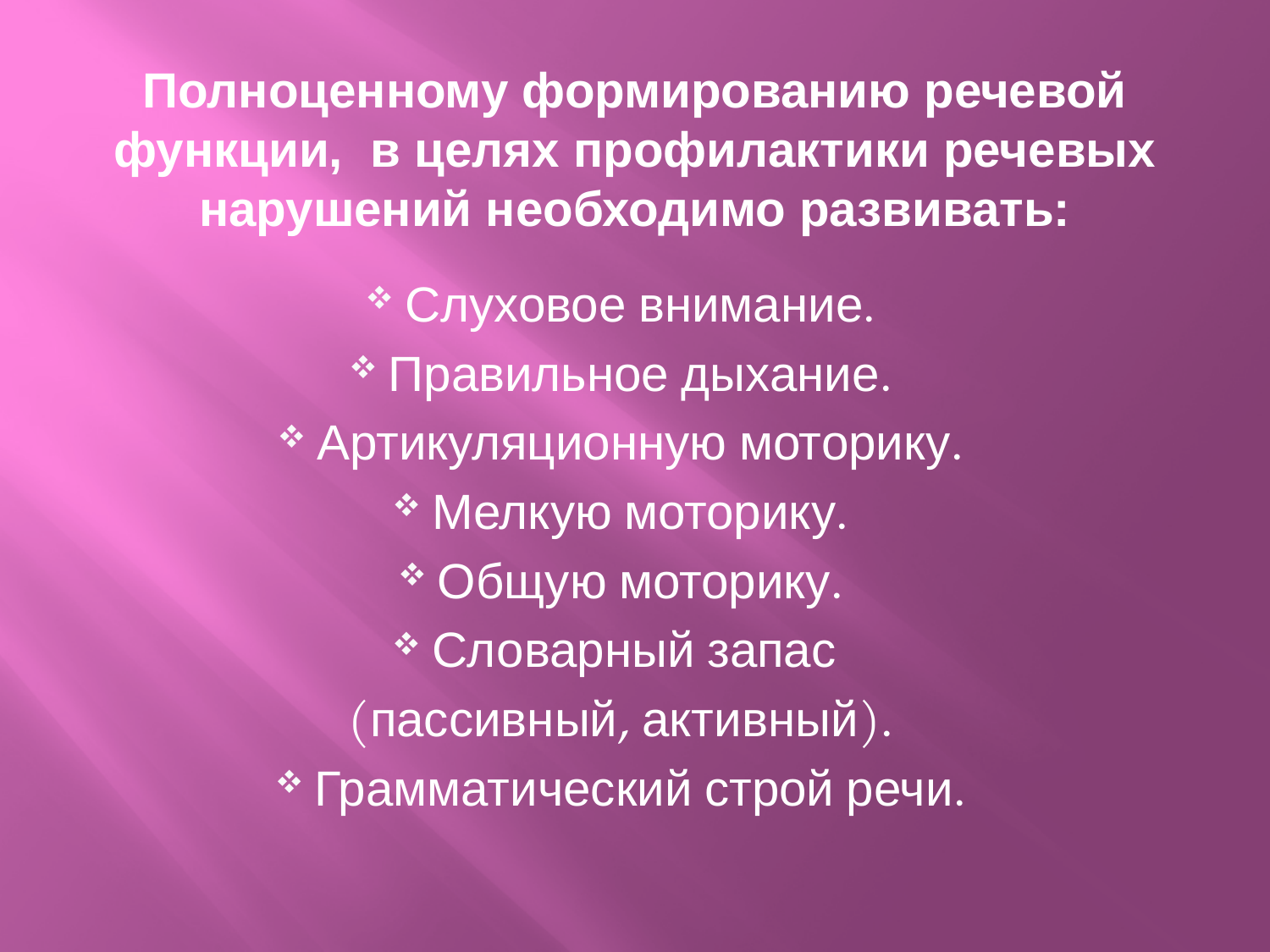

# Полноценному формированию речевой функции,  в целях профилактики речевых нарушений необходимо развивать:
Слуховое внимание.
Правильное дыхание.
Артикуляционную моторику.
Мелкую моторику.
Общую моторику.
Словарный запас
(пассивный, активный).
Грамматический строй речи.